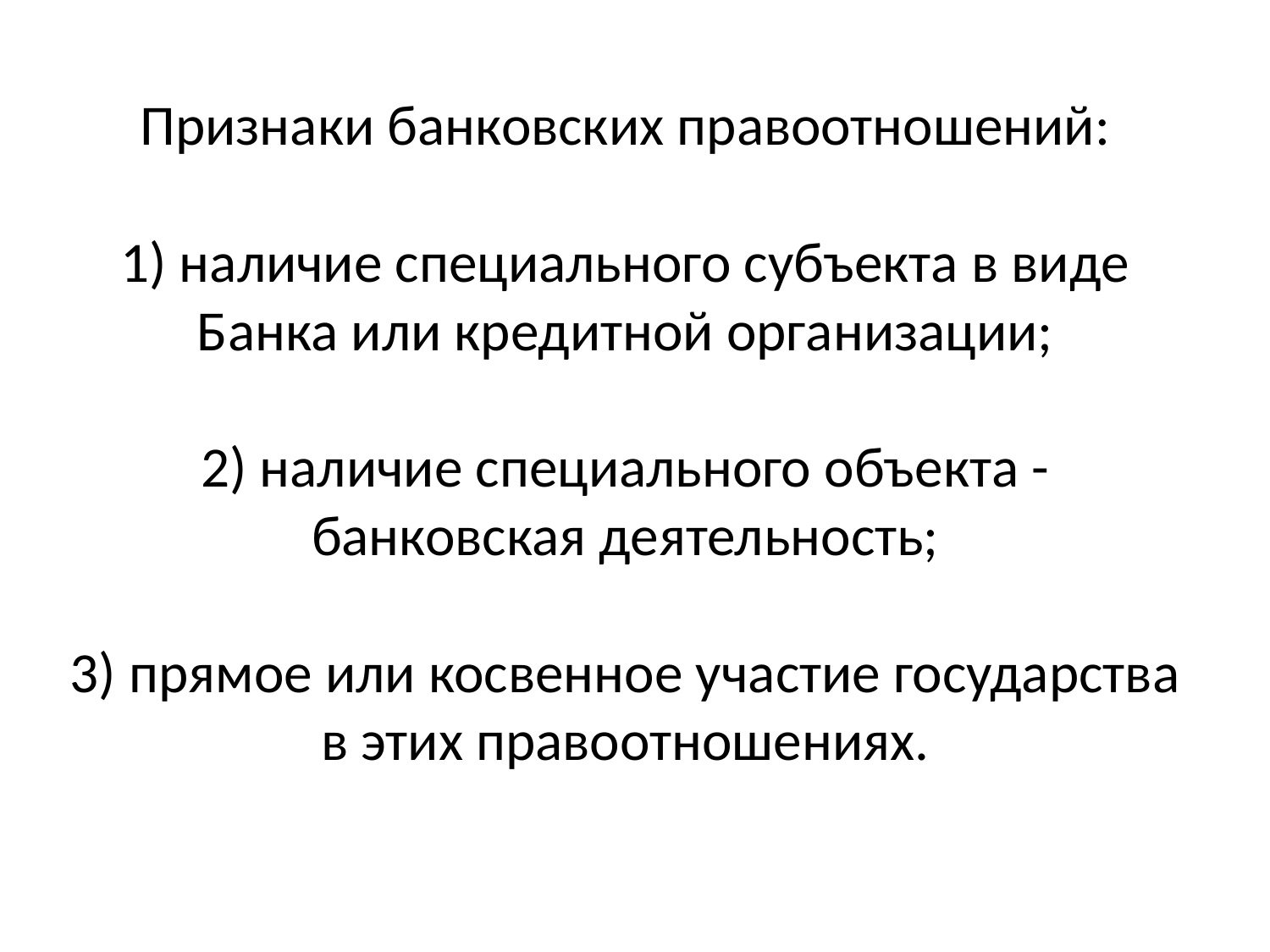

# Признаки банковских правоотношений: 1) наличие специального субъекта в виде Банка или кредитной организации; 2) наличие специального объекта - банковская деятельность; 3) прямое или косвенное участие государства в этих правоотношениях.